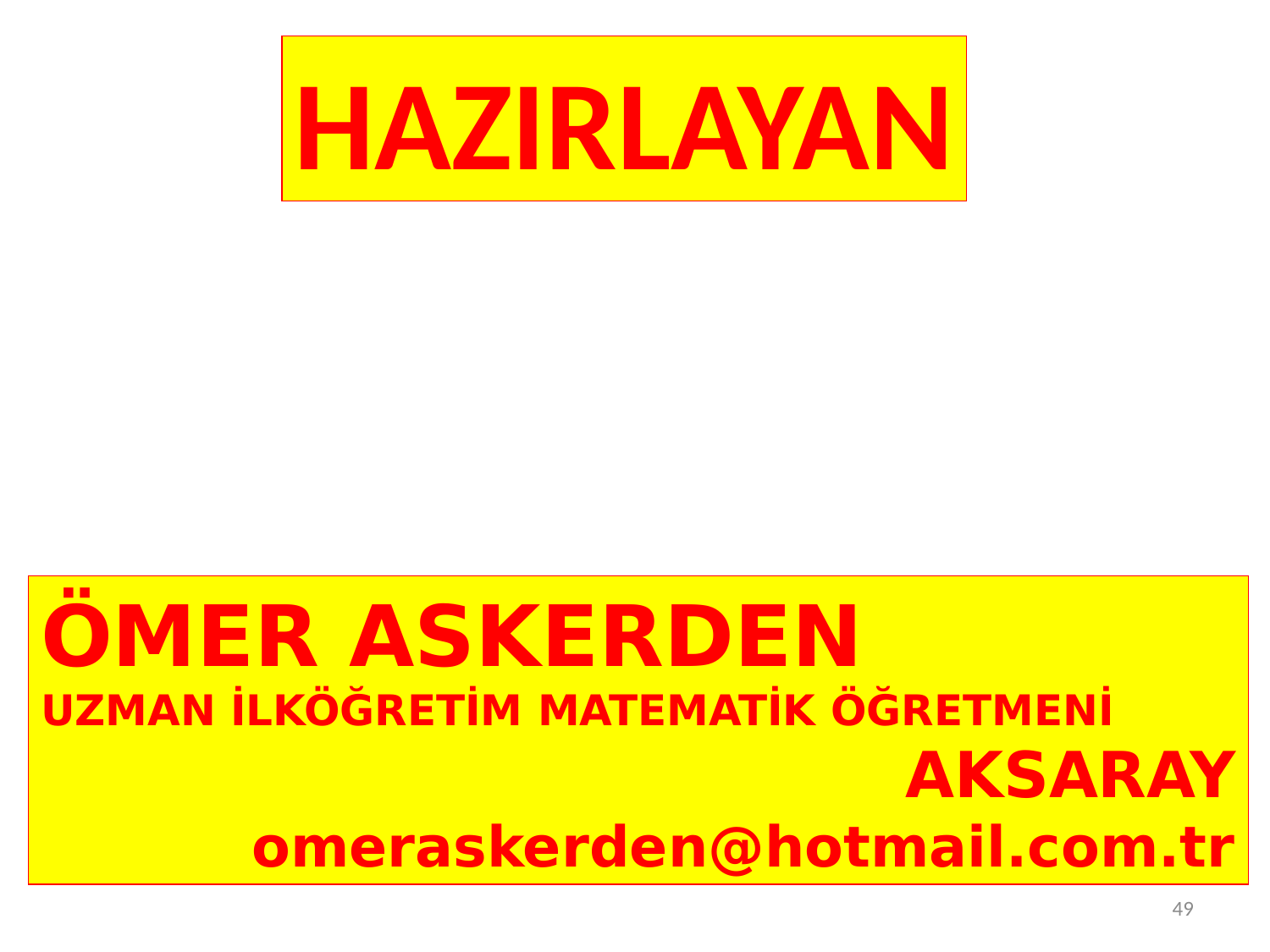

HAZIRLAYAN
ÖMER ASKERDEN
UZMAN İLKÖĞRETİM MATEMATİK ÖĞRETMENİ
AKSARAY
omeraskerden@hotmail.com.tr
49